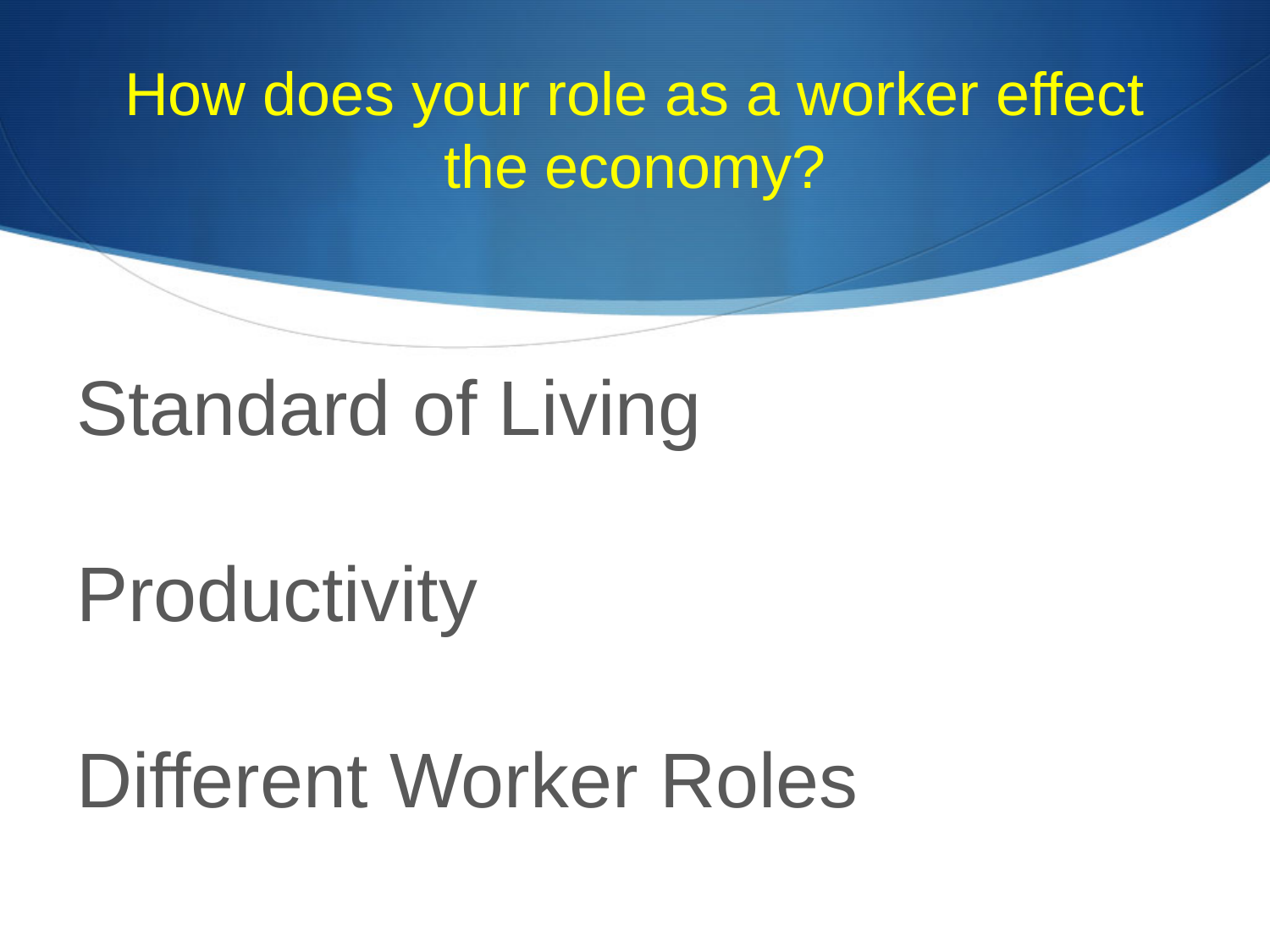

# How does your role as a worker effect the economy?
Standard of Living
Productivity

Different Worker Roles